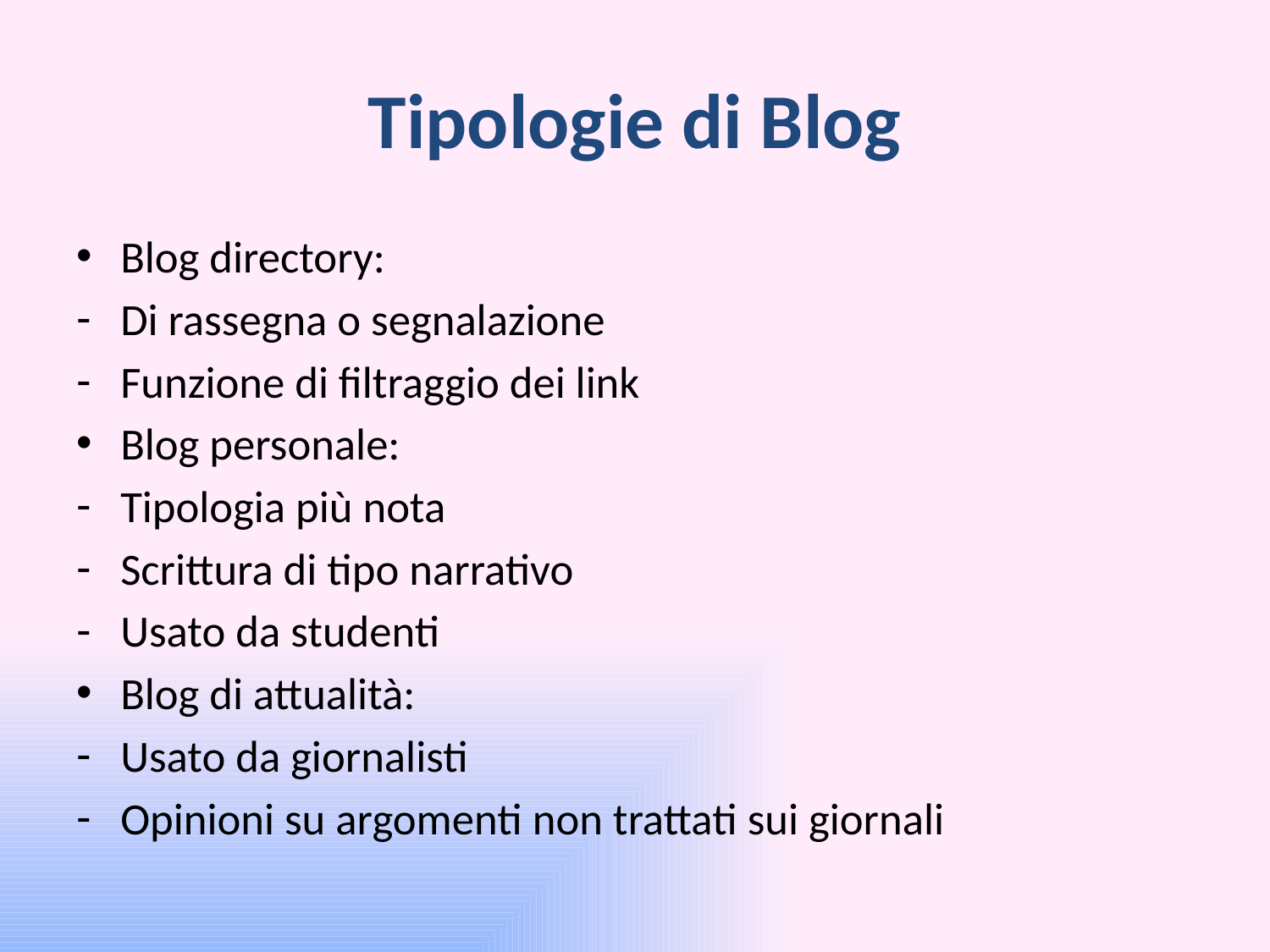

# Tipologie di Blog
Blog directory:
Di rassegna o segnalazione
Funzione di filtraggio dei link
Blog personale:
Tipologia più nota
Scrittura di tipo narrativo
Usato da studenti
Blog di attualità:
Usato da giornalisti
Opinioni su argomenti non trattati sui giornali